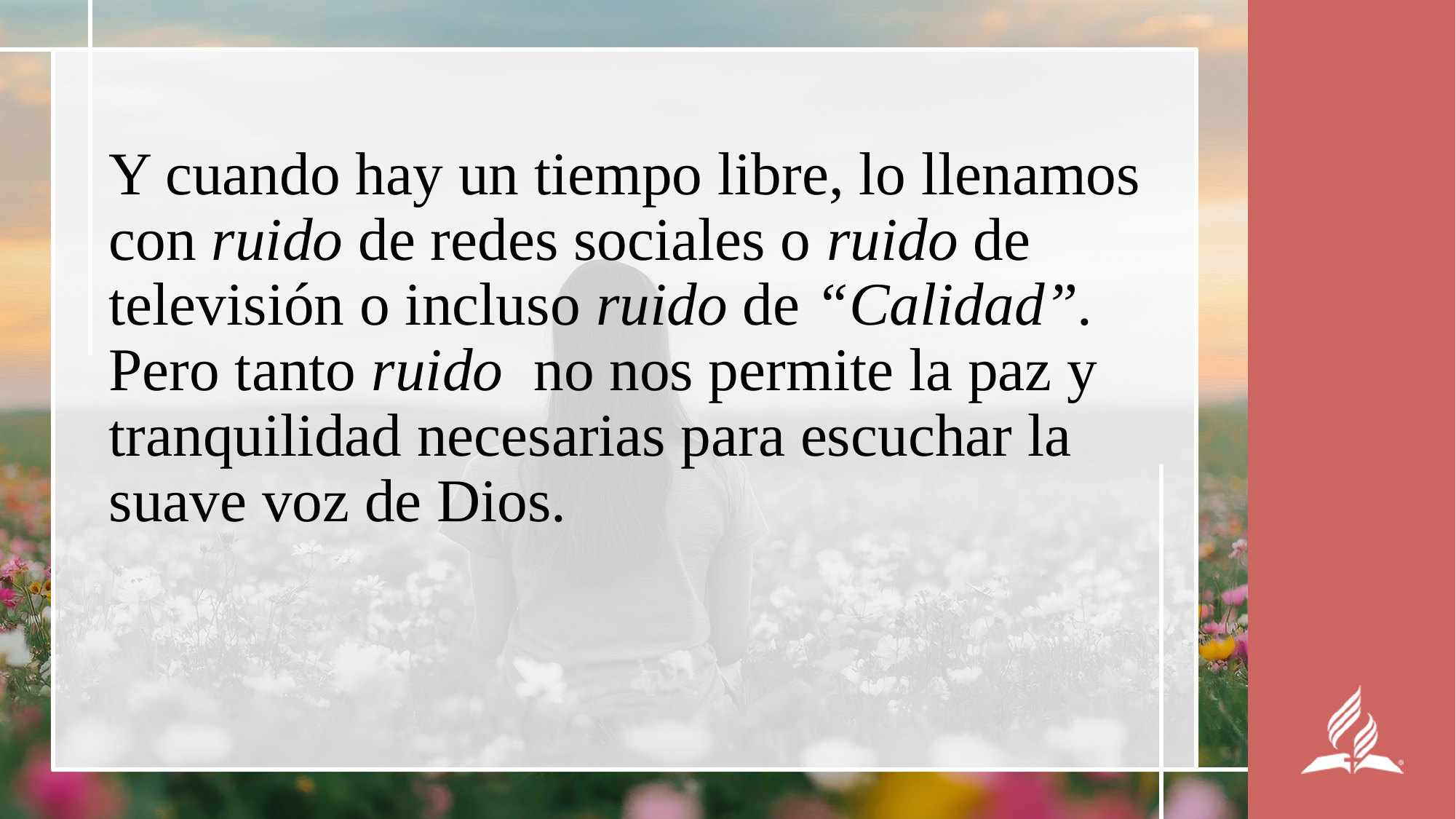

Y cuando hay un tiempo libre, lo llenamos con ruido de redes sociales o ruido de televisión o incluso ruido de “Calidad”. Pero tanto ruido  no nos permite la paz y tranquilidad necesarias para escuchar la suave voz de Dios.